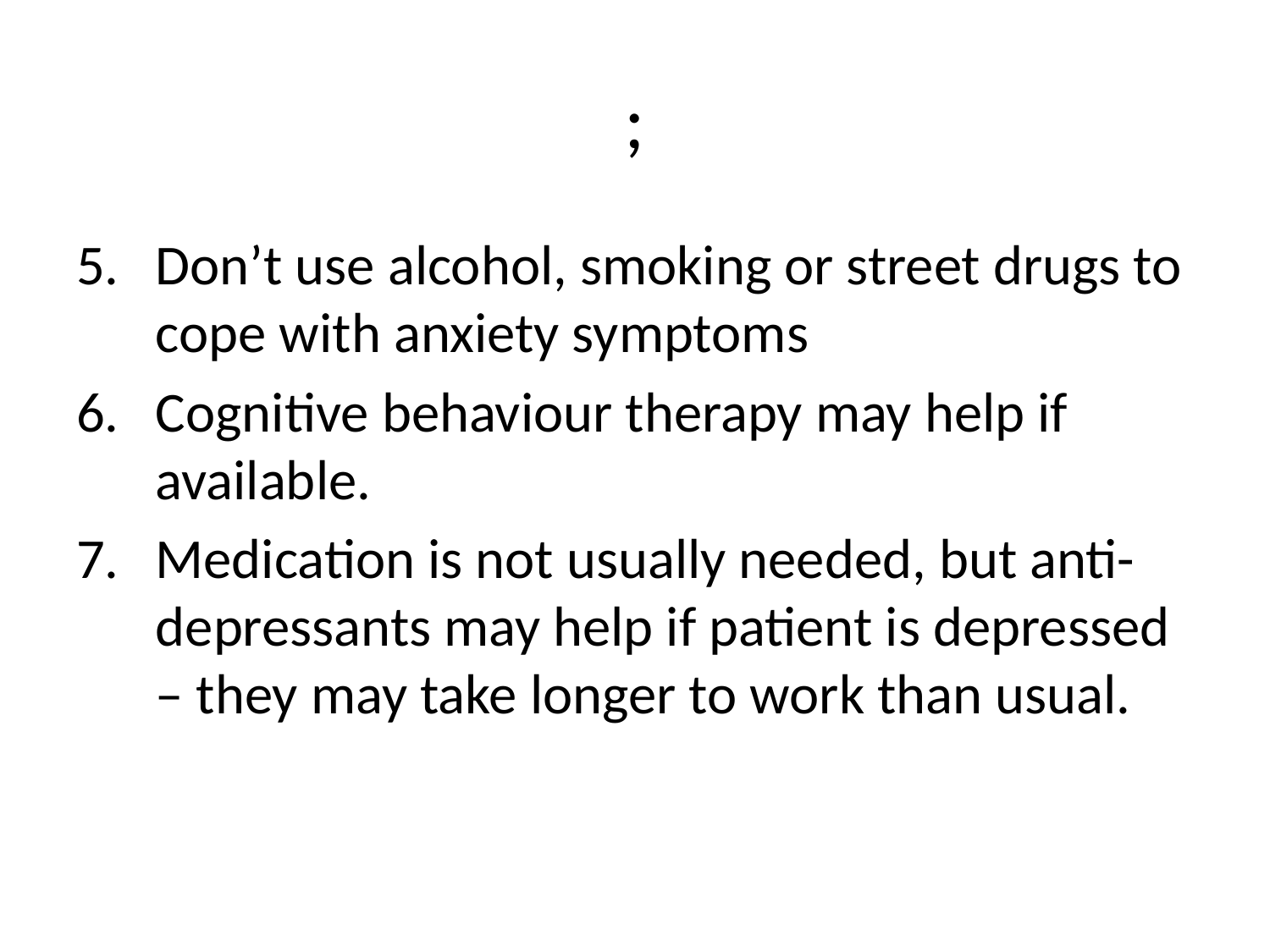

# ;
Don’t use alcohol, smoking or street drugs to cope with anxiety symptoms
Cognitive behaviour therapy may help if available.
Medication is not usually needed, but anti-depressants may help if patient is depressed – they may take longer to work than usual.